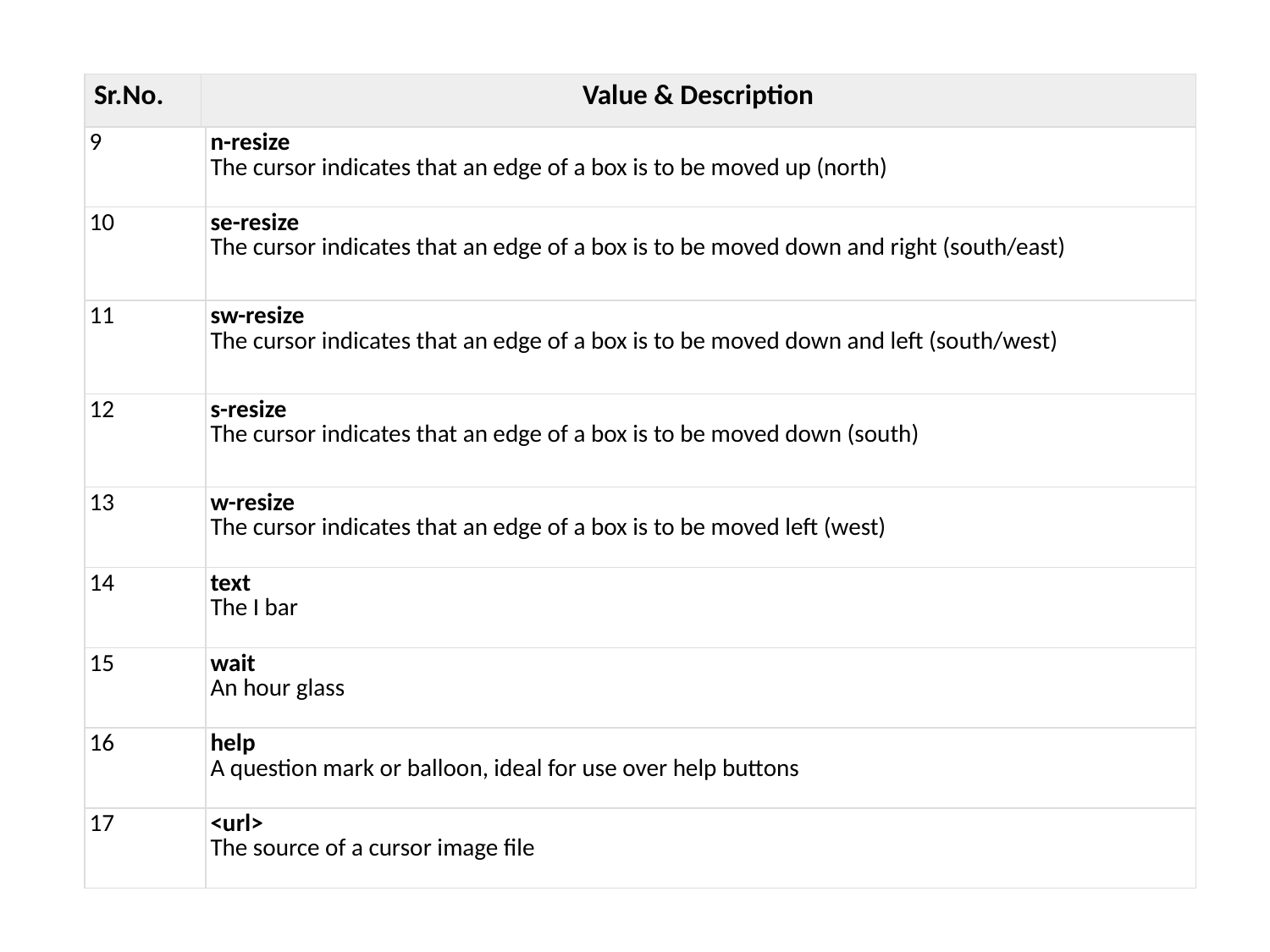

| Sr.No. | Value & Description |
| --- | --- |
| 9 | n-resize The cursor indicates that an edge of a box is to be moved up (north) |
| --- | --- |
| 10 | se-resize The cursor indicates that an edge of a box is to be moved down and right (south/east) |
| 11 | sw-resize The cursor indicates that an edge of a box is to be moved down and left (south/west) |
| 12 | s-resize The cursor indicates that an edge of a box is to be moved down (south) |
| 13 | w-resize The cursor indicates that an edge of a box is to be moved left (west) |
| 14 | text The I bar |
| 15 | wait An hour glass |
| 16 | help A question mark or balloon, ideal for use over help buttons |
| 17 | <url> The source of a cursor image file |